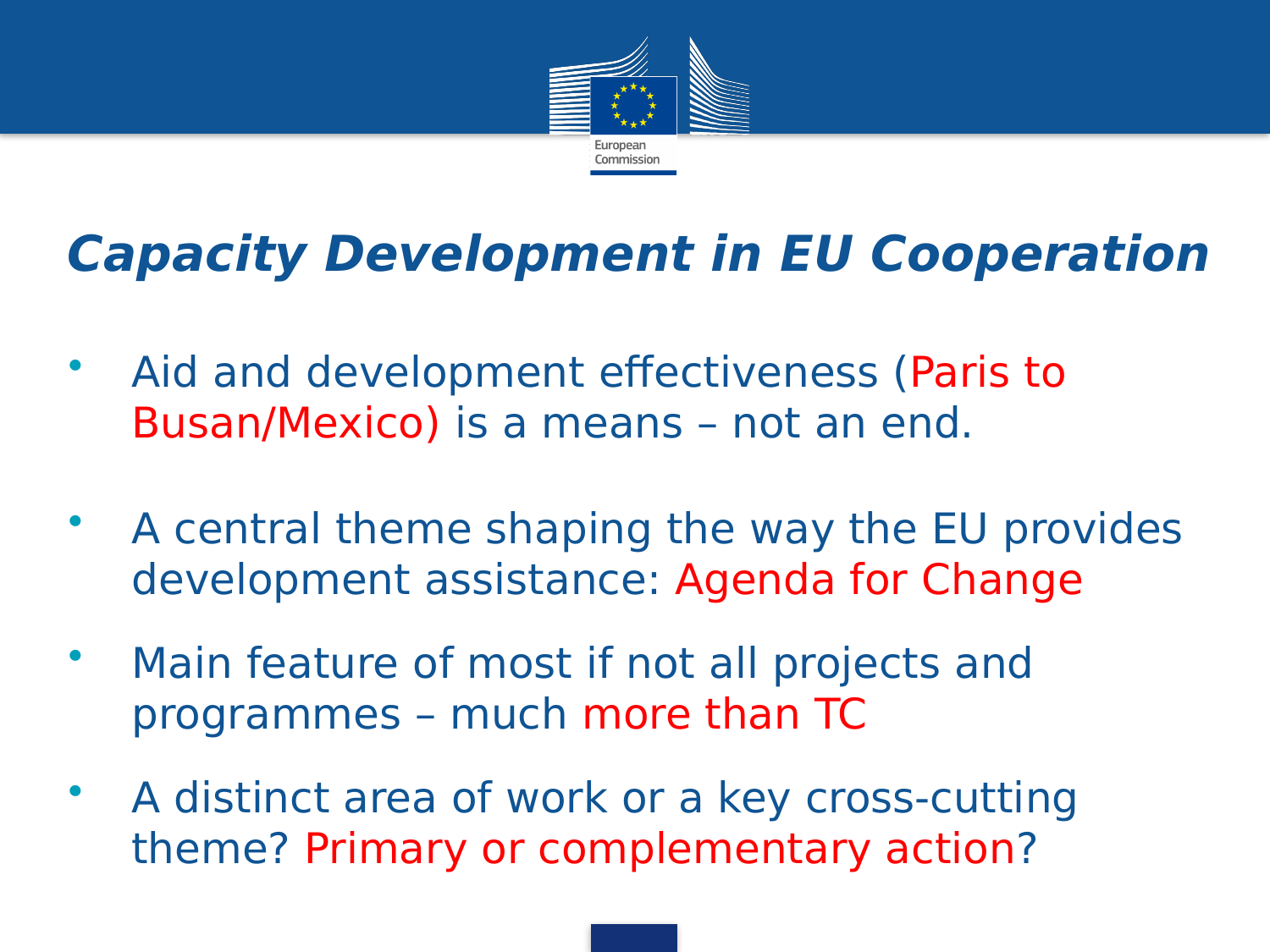

# Capacity Development in EU Cooperation
Aid and development effectiveness (Paris to Busan/Mexico) is a means – not an end.

A central theme shaping the way the EU provides development assistance: Agenda for Change

Main feature of most if not all projects and programmes – much more than TC

A distinct area of work or a key cross-cutting theme? Primary or complementary action?